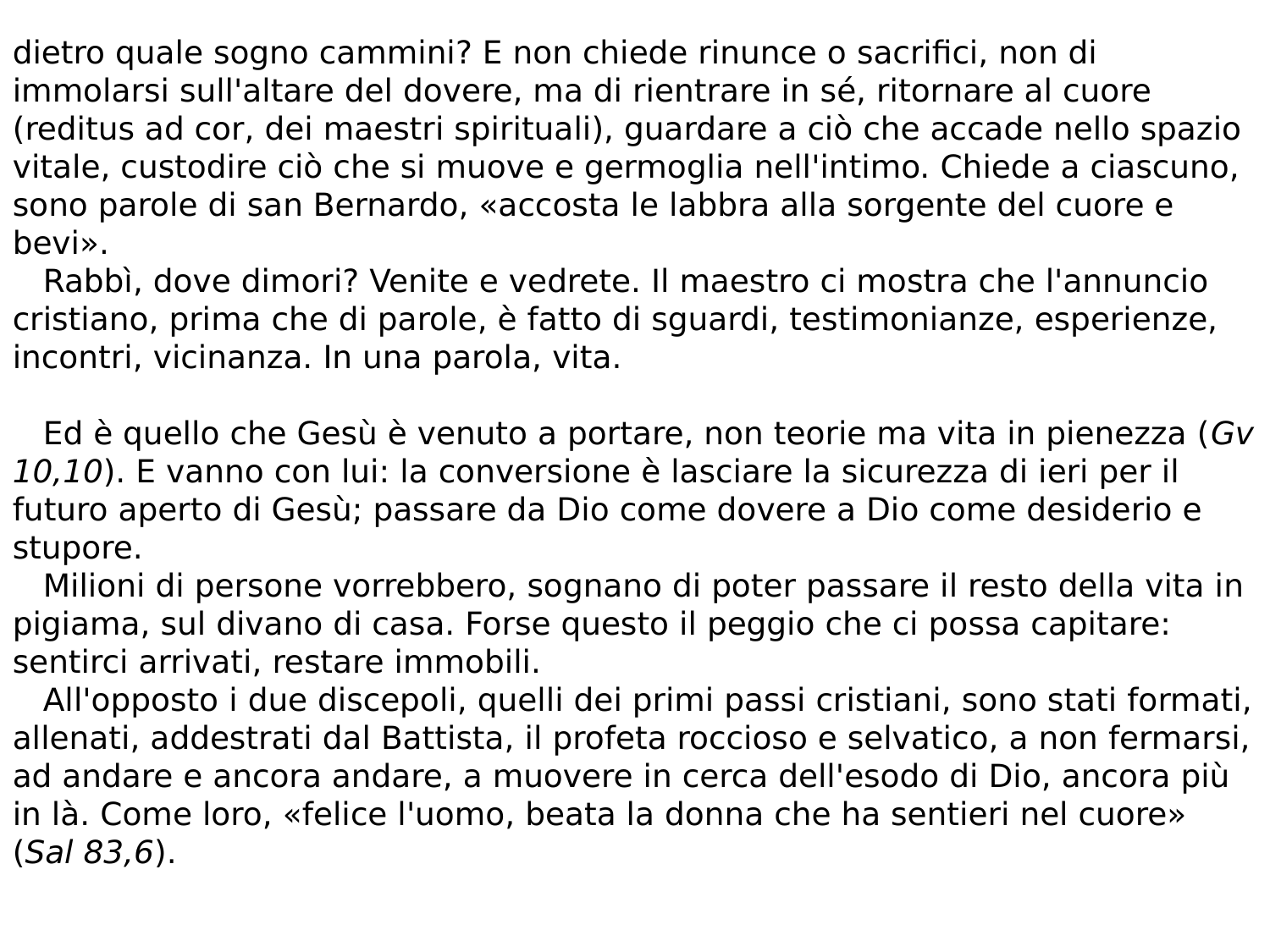

dietro quale sogno cammini? E non chiede rinunce o sacrifici, non di immolarsi sull'altare del dovere, ma di rientrare in sé, ritornare al cuore (reditus ad cor, dei maestri spirituali), guardare a ciò che accade nello spazio vitale, custodire ciò che si muove e germoglia nell'intimo. Chiede a ciascuno, sono parole di san Bernardo, «accosta le labbra alla sorgente del cuore e bevi».
   Rabbì, dove dimori? Venite e vedrete. Il maestro ci mostra che l'annuncio cristiano, prima che di parole, è fatto di sguardi, testimonianze, esperienze, incontri, vicinanza. In una parola, vita.

   Ed è quello che Gesù è venuto a portare, non teorie ma vita in pienezza (Gv 10,10). E vanno con lui: la conversione è lasciare la sicurezza di ieri per il futuro aperto di Gesù; passare da Dio come dovere a Dio come desiderio e stupore.
   Milioni di persone vorrebbero, sognano di poter passare il resto della vita in pigiama, sul divano di casa. Forse questo il peggio che ci possa capitare: sentirci arrivati, restare immobili.
   All'opposto i due discepoli, quelli dei primi passi cristiani, sono stati formati, allenati, addestrati dal Battista, il profeta roccioso e selvatico, a non fermarsi, ad andare e ancora andare, a muovere in cerca dell'esodo di Dio, ancora più in là. Come loro, «felice l'uomo, beata la donna che ha sentieri nel cuore» (Sal 83,6).